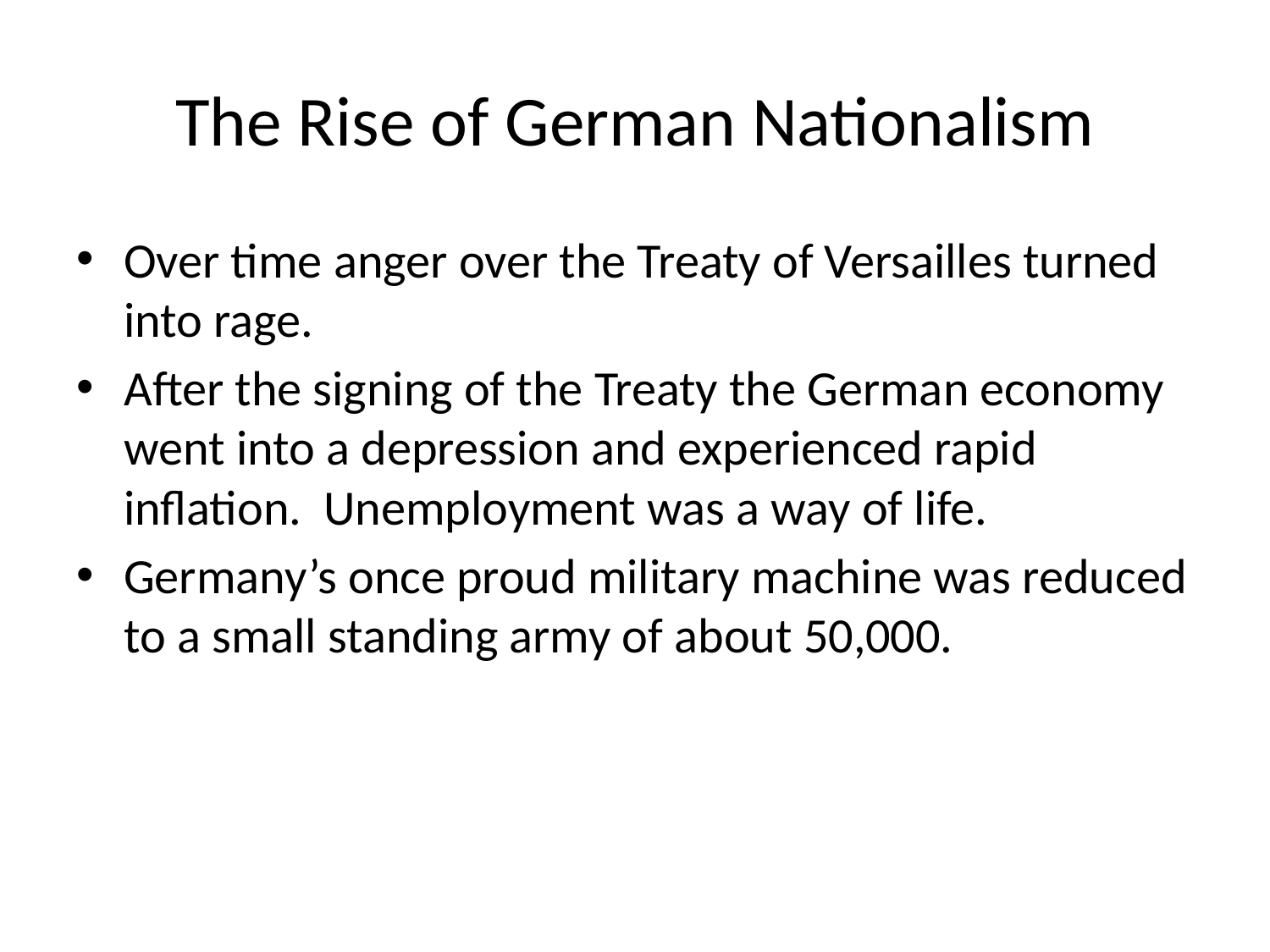

# The Rise of German Nationalism
Over time anger over the Treaty of Versailles turned into rage.
After the signing of the Treaty the German economy went into a depression and experienced rapid inflation.  Unemployment was a way of life.
Germany’s once proud military machine was reduced to a small standing army of about 50,000.